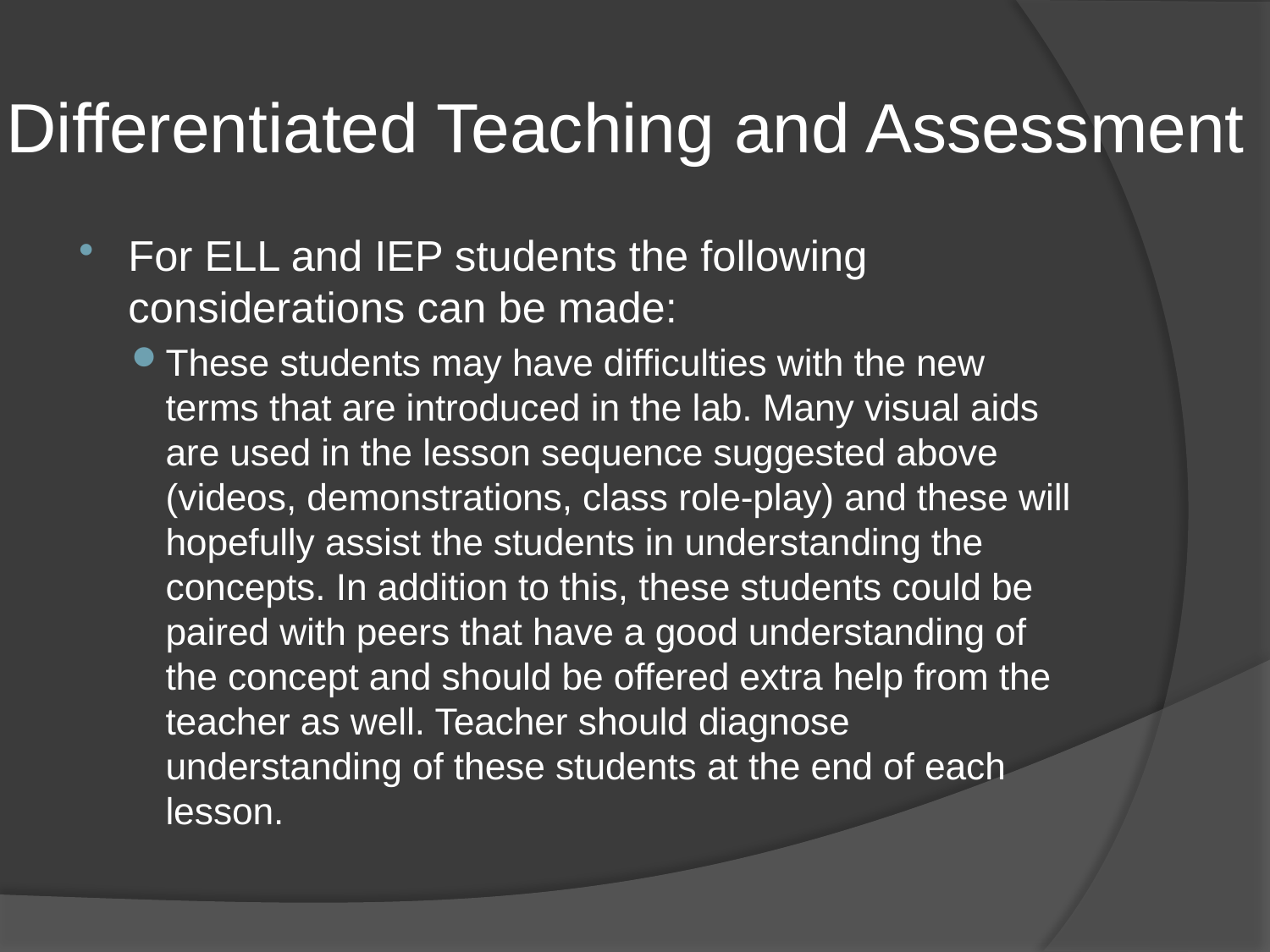

# Differentiated Teaching and Assessment
For ELL and IEP students the following considerations can be made:
These students may have difficulties with the new terms that are introduced in the lab. Many visual aids are used in the lesson sequence suggested above (videos, demonstrations, class role-play) and these will hopefully assist the students in understanding the concepts. In addition to this, these students could be paired with peers that have a good understanding of the concept and should be offered extra help from the teacher as well. Teacher should diagnose understanding of these students at the end of each lesson.